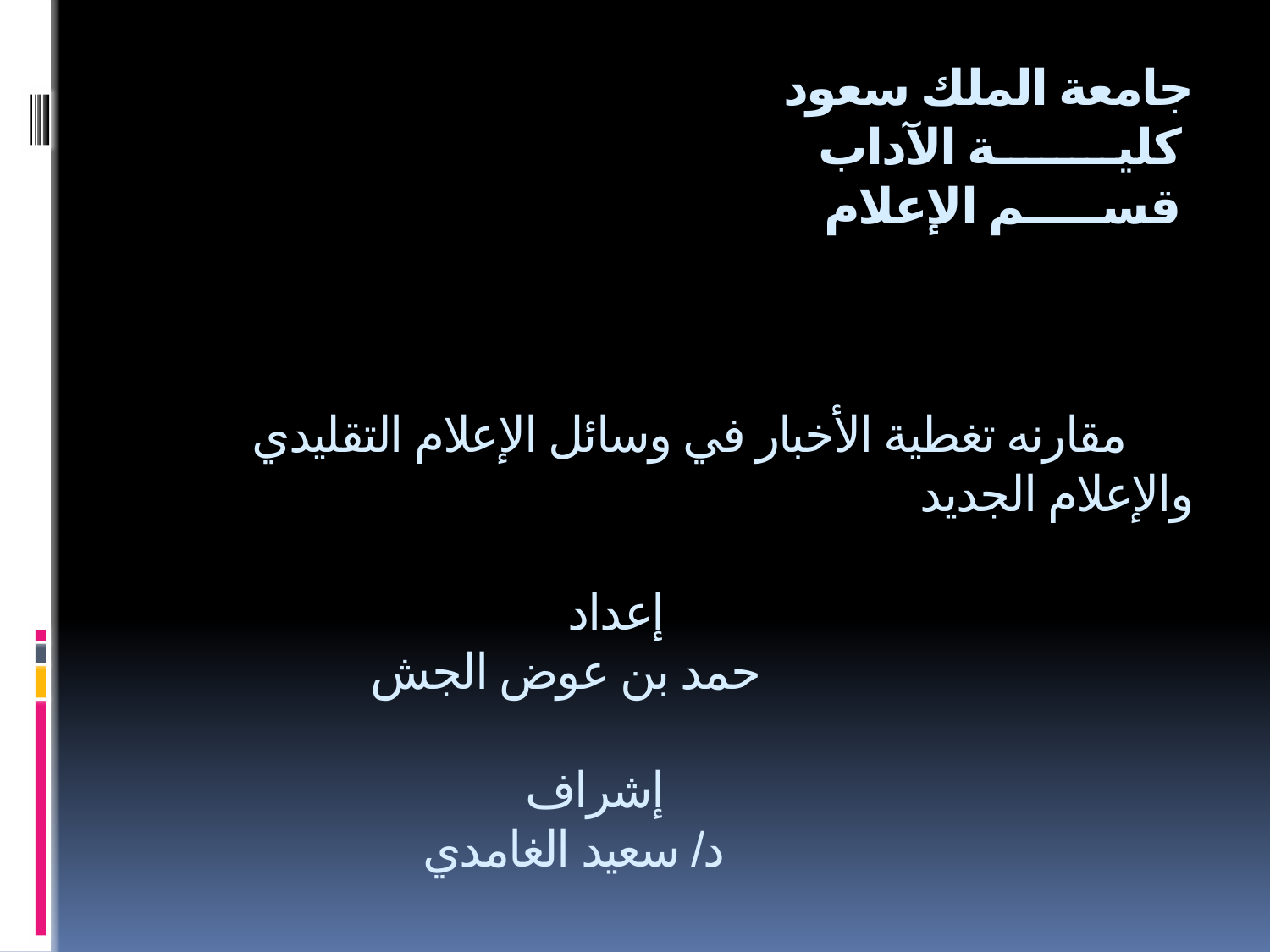

# جامعة الملك سعود كليــــــــة الآداب قســـــم الإعلام   مقارنه تغطية الأخبار في وسائل الإعلام التقليدي والإعلام الجديد   إعداد حمد بن عوض الجش إشراف د/ سعيد الغامدي